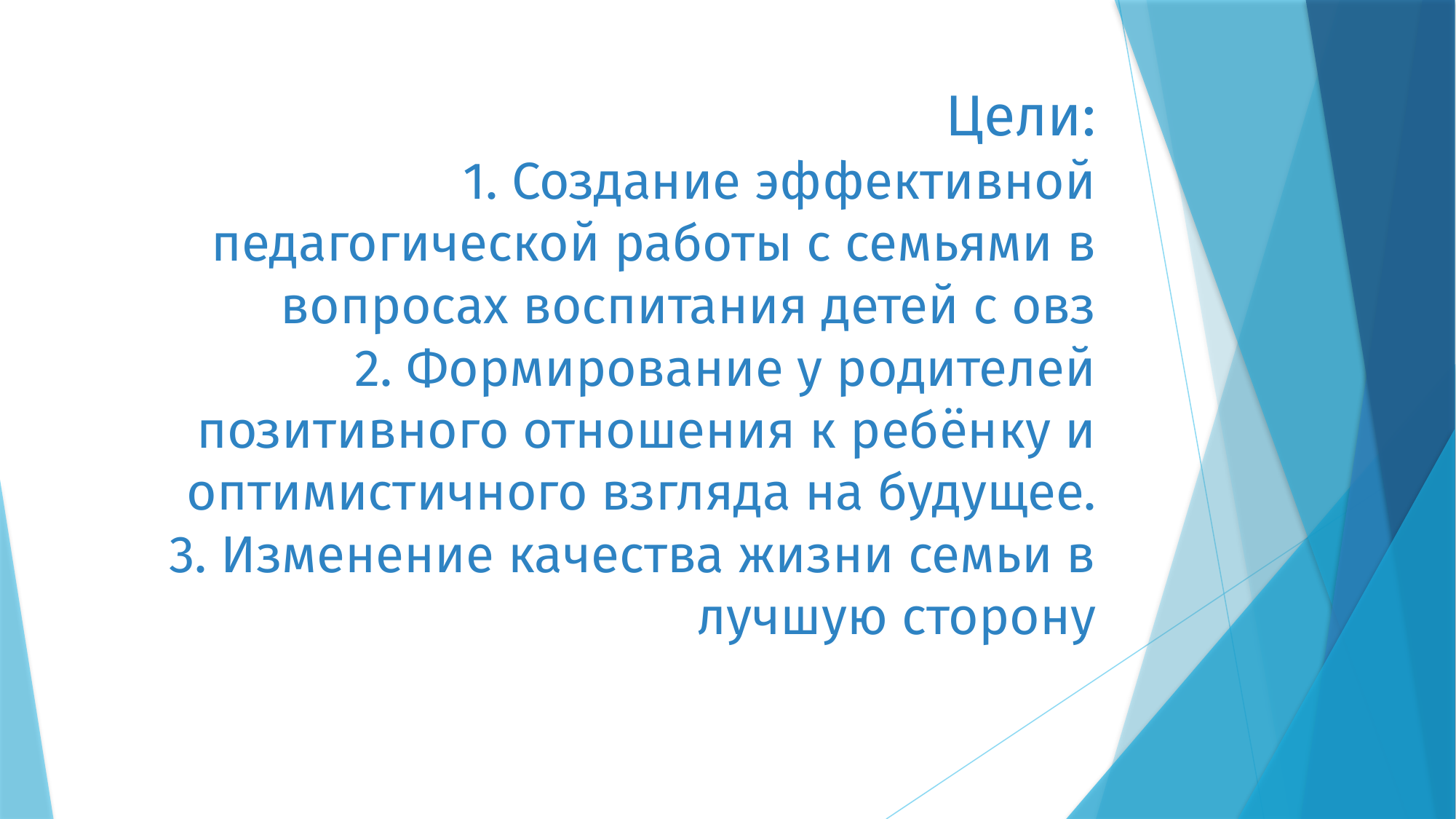

# Цели: 1. Создание эффективной педагогической работы с семьями в вопросах воспитания детей с овз 2. Формирование у родителей позитивного отношения к ребёнку и оптимистичного взгляда на будущее. 3. Изменение качества жизни семьи в лучшую сторону